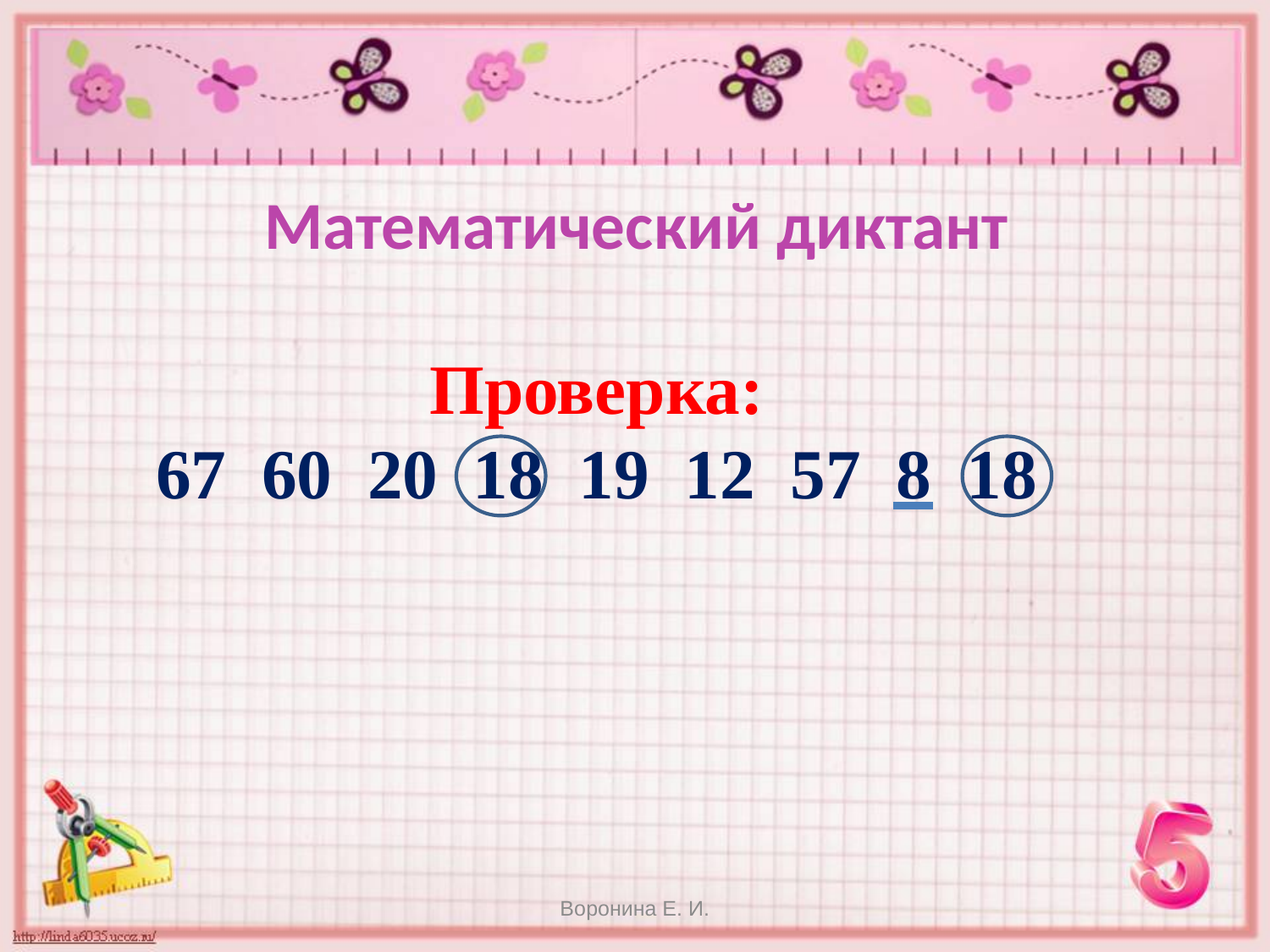

Математический диктант
 Проверка:
67  60  20  18  19  12  57  8  18

Воронина Е. И.